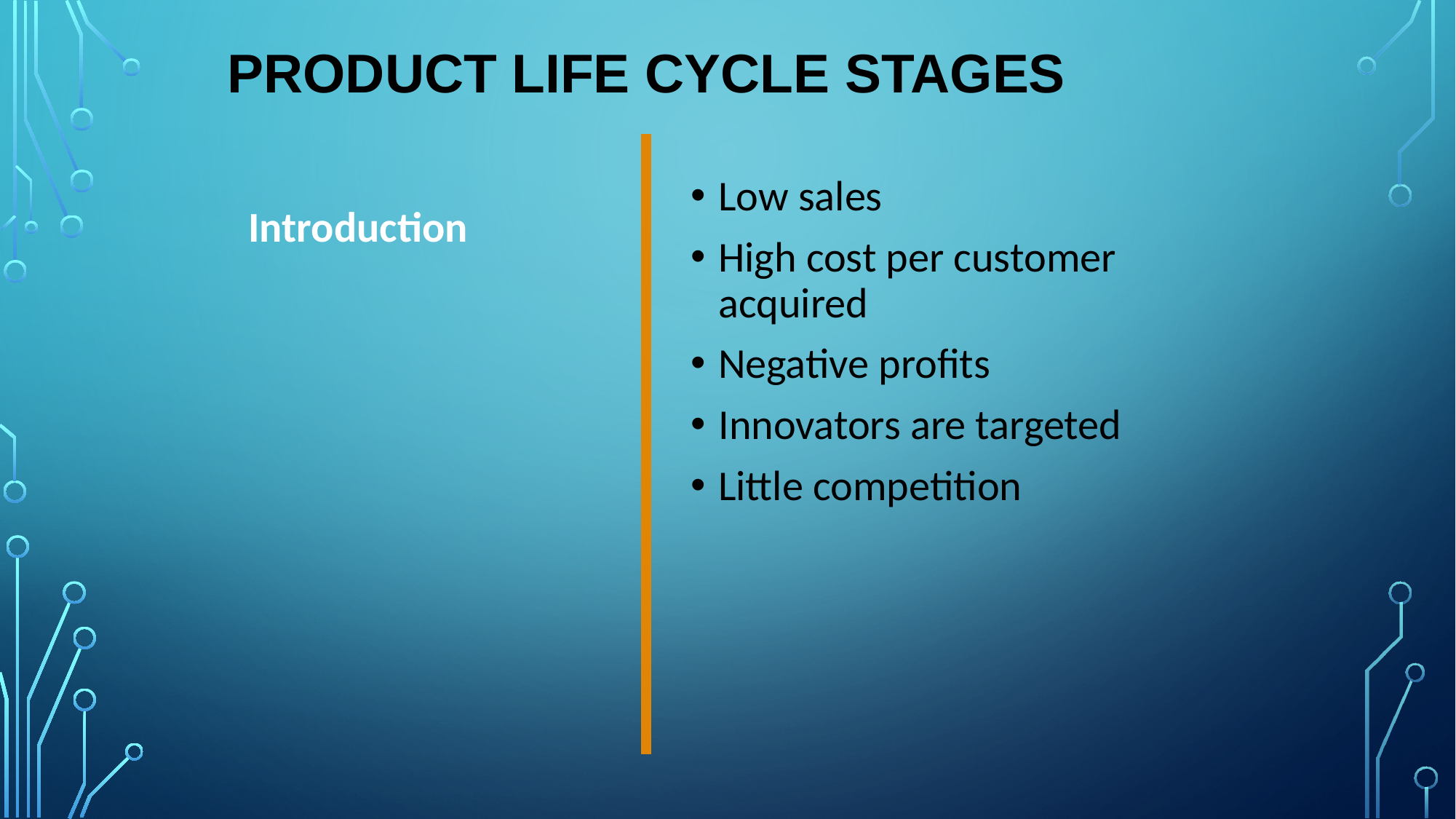

# Product Life Cycle Stages

Low sales
High cost per customer acquired
Negative profits
Innovators are targeted
Little competition
Introduction